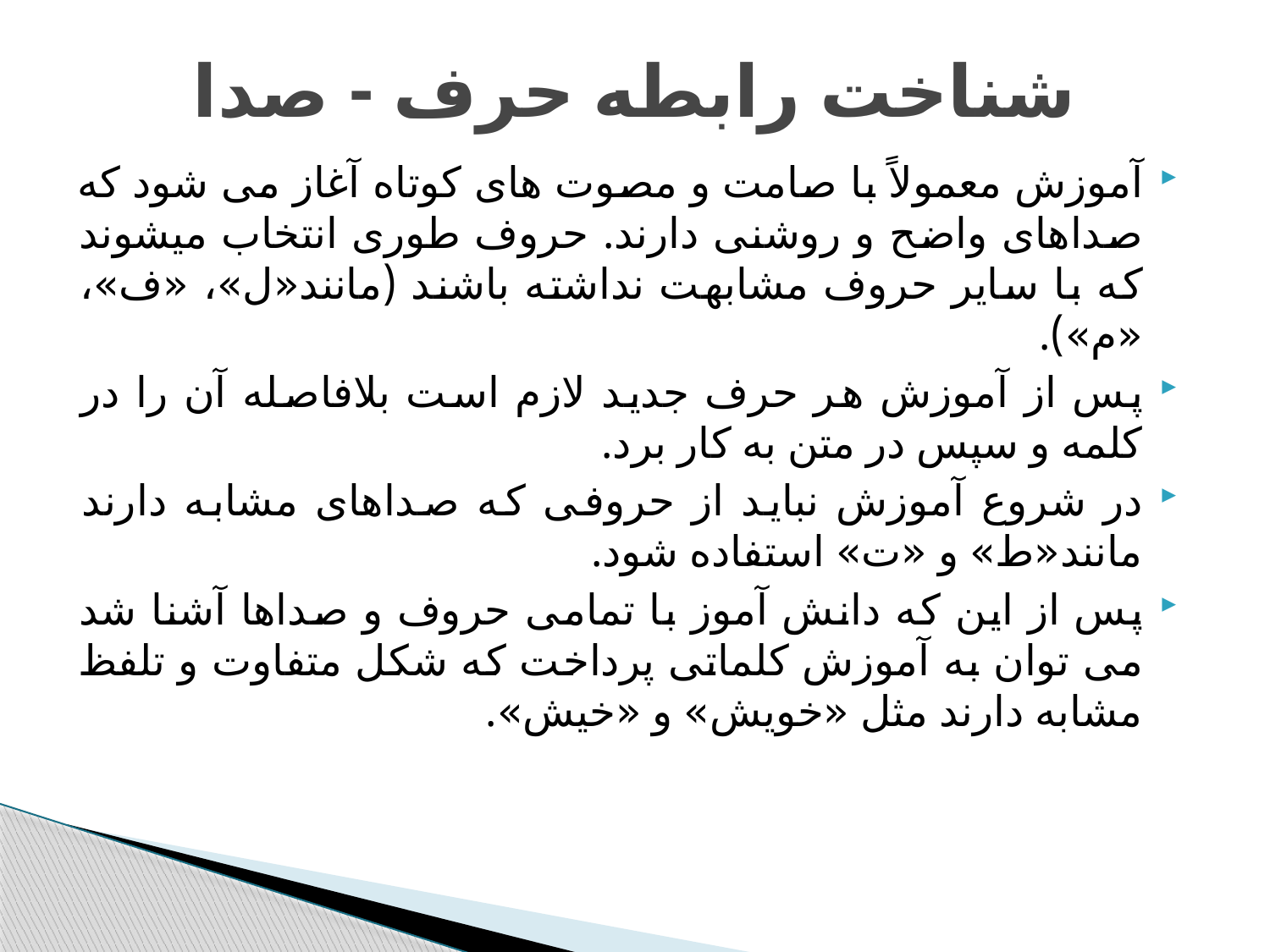

# شناخت رابطه حرف - صدا
آموزش معمولاً با صامت و مصوت های کوتاه آغاز می شود که صداهای واضح و روشنی دارند. حروف طوری انتخاب میشوند که با سایر حروف مشابهت نداشته باشند (مانند«ل»، «ف»، «م»).
پس از آموزش هر حرف جدید لازم است بلافاصله آن را در کلمه و سپس در متن به کار برد.
در شروع آموزش نباید از حروفی که صداهای مشابه دارند مانند«ط» و «ت» استفاده شود.
پس از این که دانش آموز با تمامی حروف و صداها آشنا شد می توان به آموزش کلماتی پرداخت که شکل متفاوت و تلفظ مشابه دارند مثل «خویش» و «خیش».